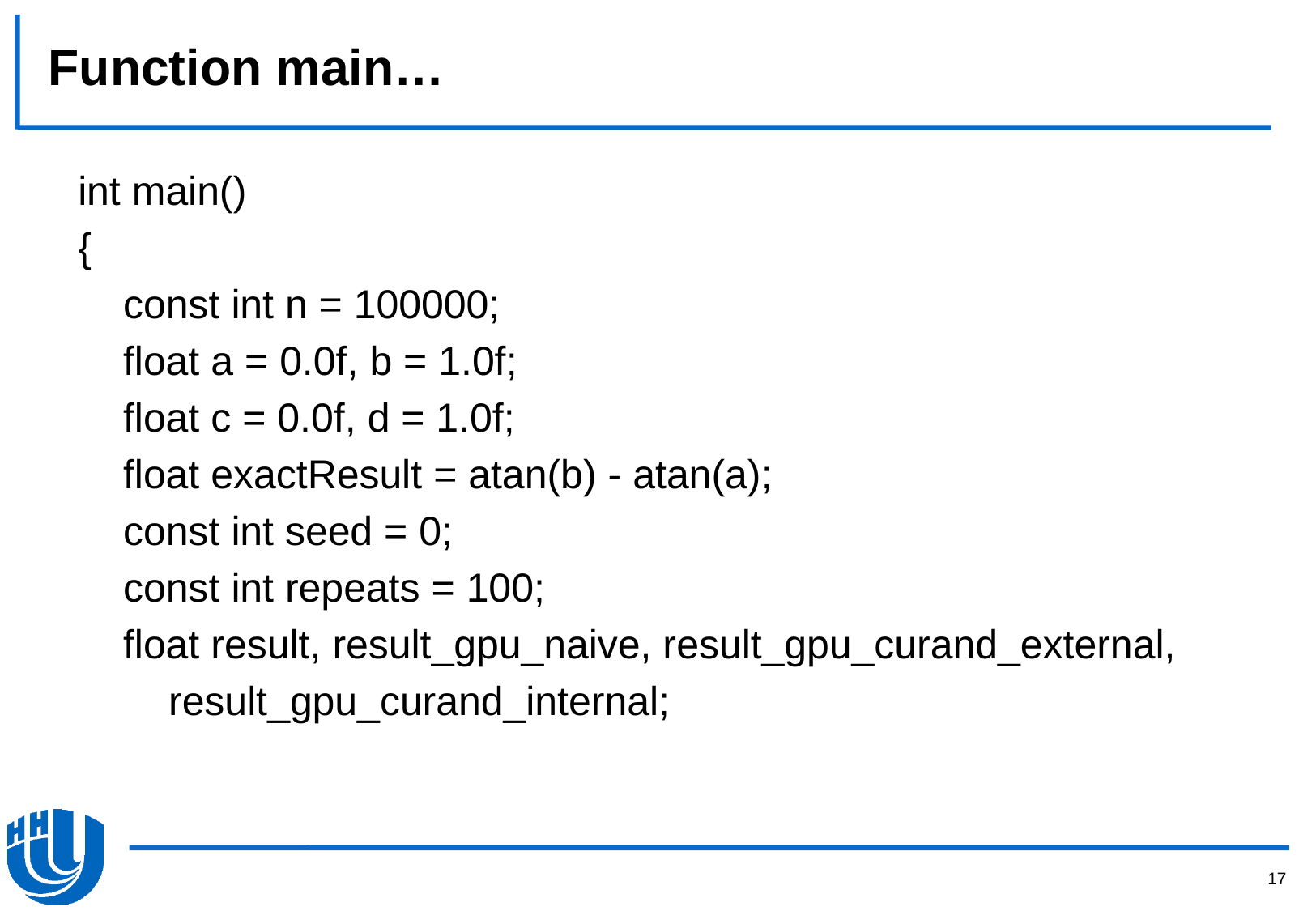

# Function main…
int main()
{
    const int n = 100000;
    float a = 0.0f, b = 1.0f;
    float c = 0.0f, d = 1.0f;
    float exactResult = atan(b) - atan(a);
    const int seed = 0;
    const int repeats = 100;
    float result, result_gpu_naive, result_gpu_curand_external,
        result_gpu_curand_internal;
17